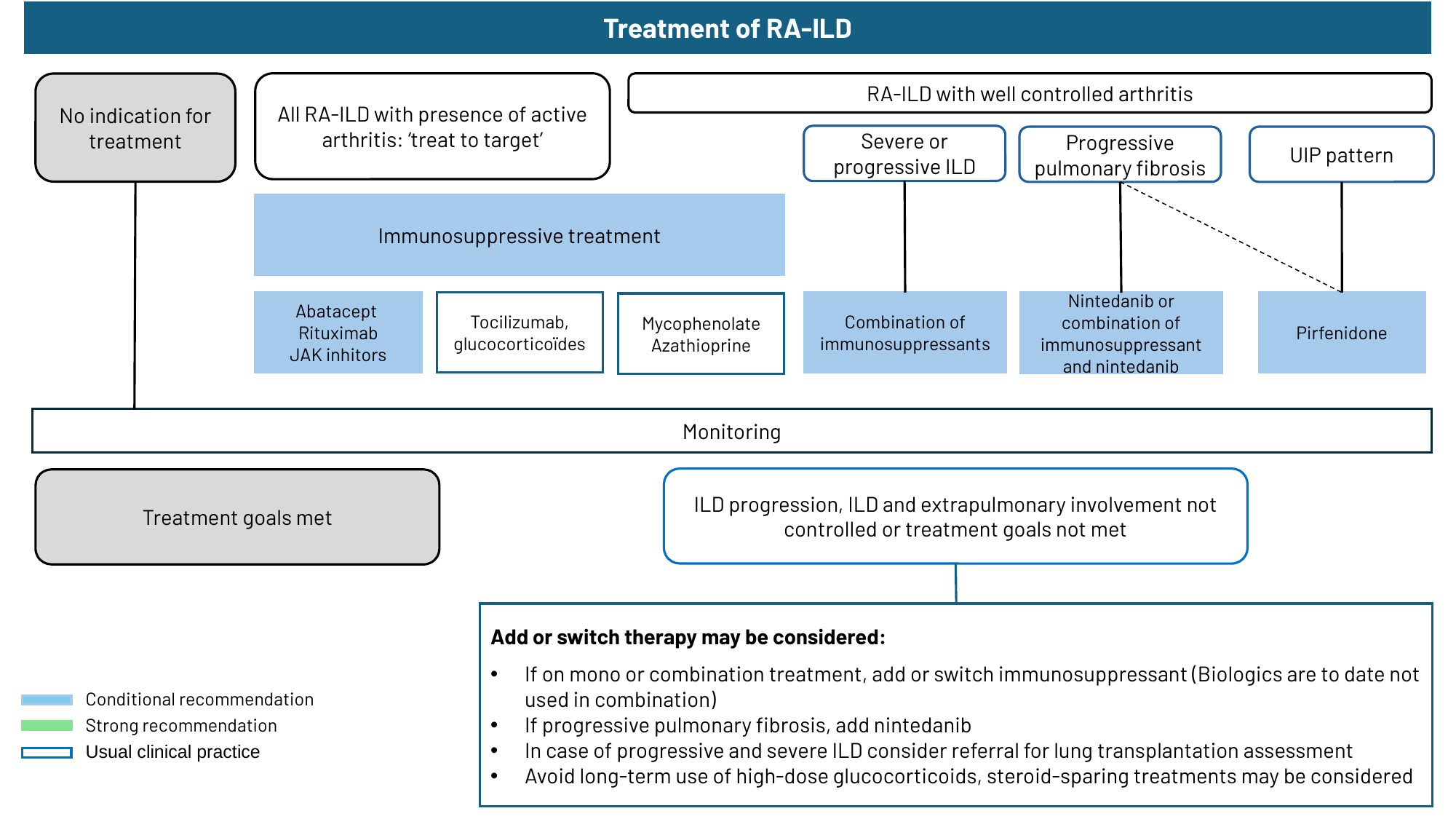

Treatment of RA-ILD
All RA-ILD with presence of active arthritis: ‘treat to target’
RA-ILD with well controlled arthritis
No indication for treatment
Severe or progressive ILD
Progressive pulmonary fibrosis
UIP pattern
Immunosuppressive treatment
Abatacept
Rituximab
JAK inhitors
Tocilizumab, glucocorticoïdes
Combination of immunosuppressants
Pirfenidone
Nintedanib or combination of immunosuppressant and nintedanib
Mycophenolate
Azathioprine
Monitoring
ILD progression, ILD and extrapulmonary involvement not controlled or treatment goals not met
Treatment goals met
Add or switch therapy may be considered:
If on mono or combination treatment, add or switch immunosuppressant (Biologics are to date not used in combination)
If progressive pulmonary fibrosis, add nintedanib
In case of progressive and severe ILD consider referral for lung transplantation assessment
Avoid long-term use of high-dose glucocorticoids, steroid-sparing treatments may be considered
Conditional recommendation
Strong recommendation
Usual clinical practice